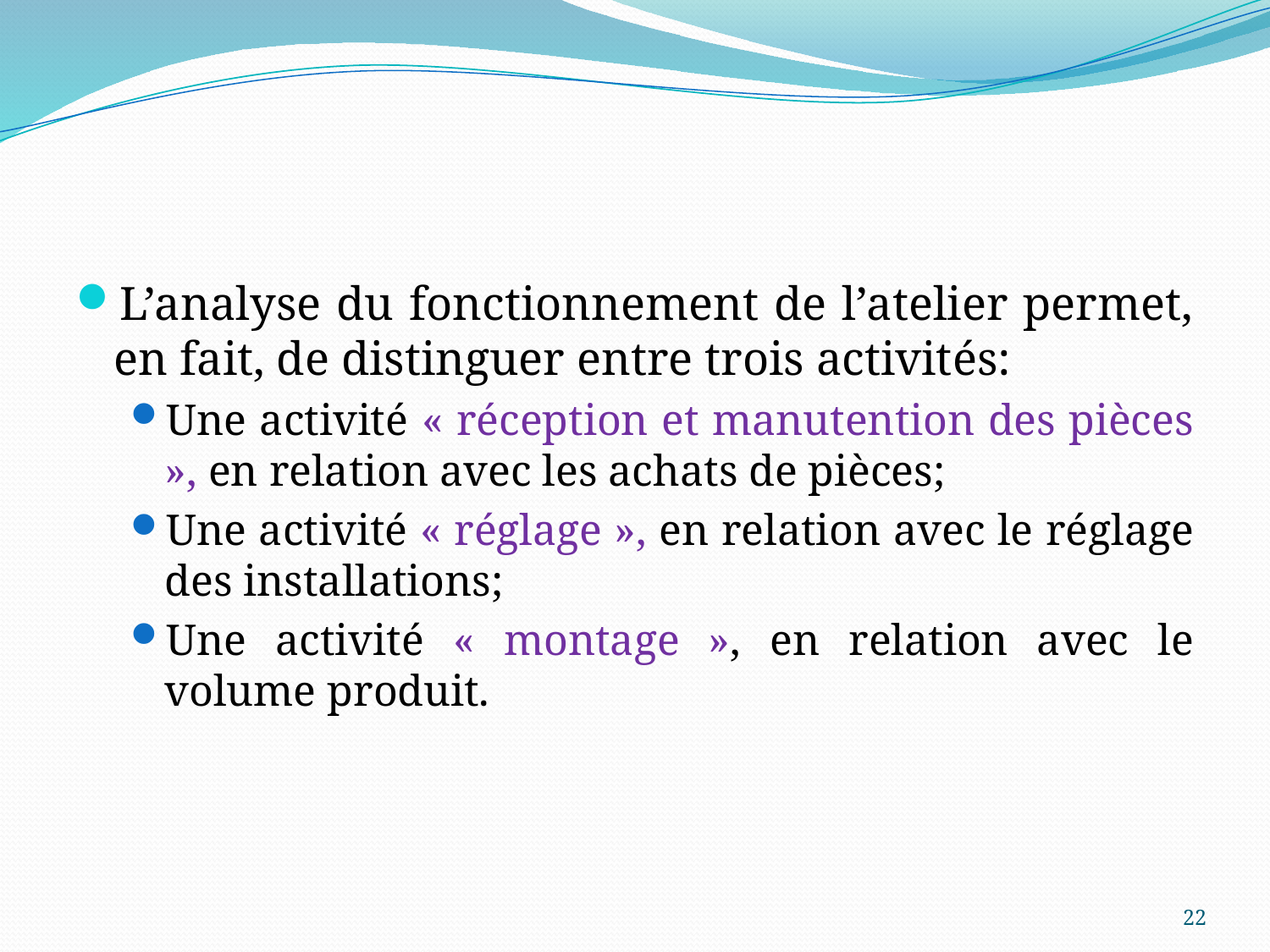

#
L’analyse du fonctionnement de l’atelier permet, en fait, de distinguer entre trois activités:
Une activité « réception et manutention des pièces », en relation avec les achats de pièces;
Une activité « réglage », en relation avec le réglage des installations;
Une activité « montage », en relation avec le volume produit.
22